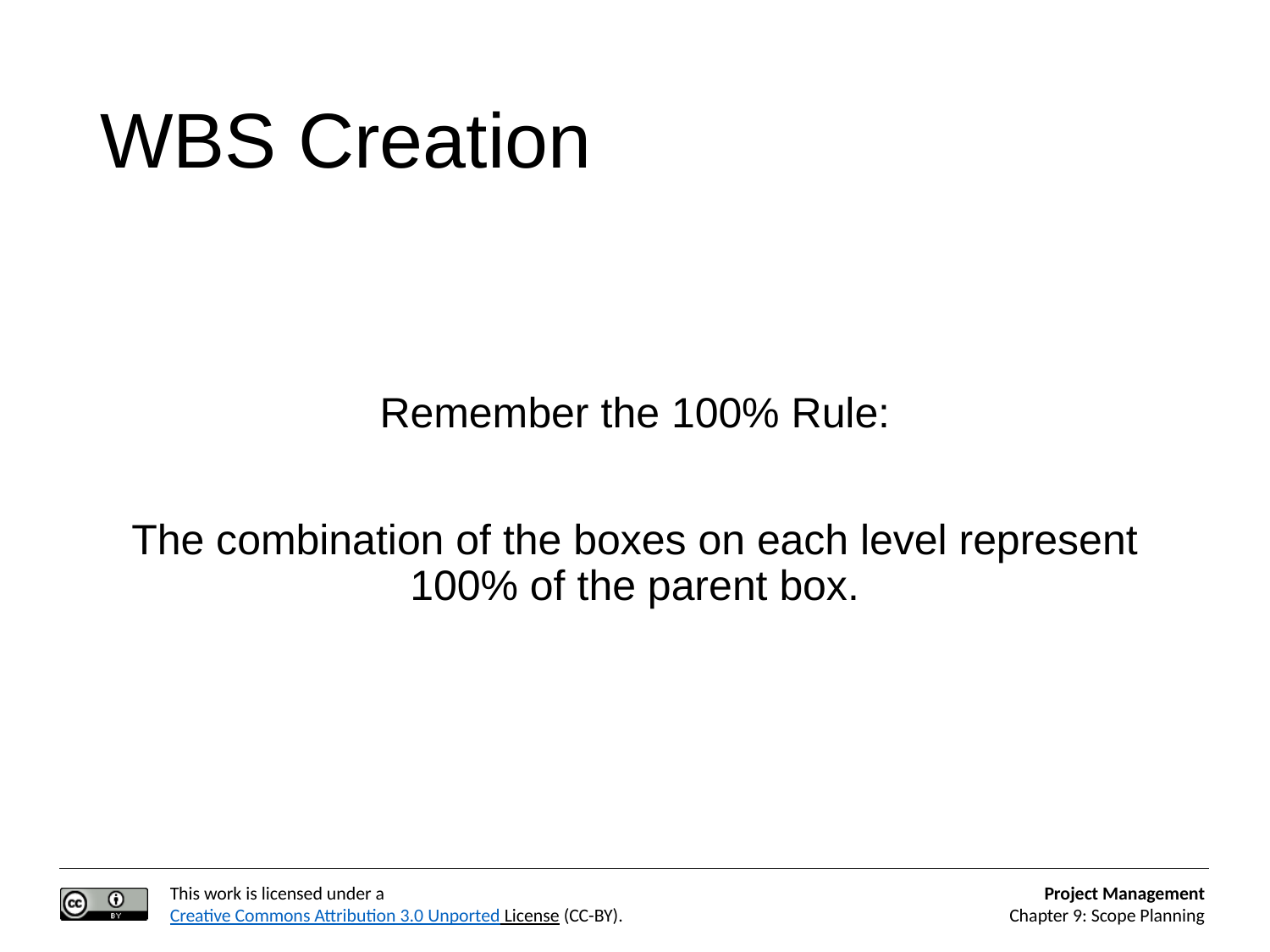

# WBS Creation

Remember the 100% Rule:

The combination of the boxes on each level represent 100% of the parent box.